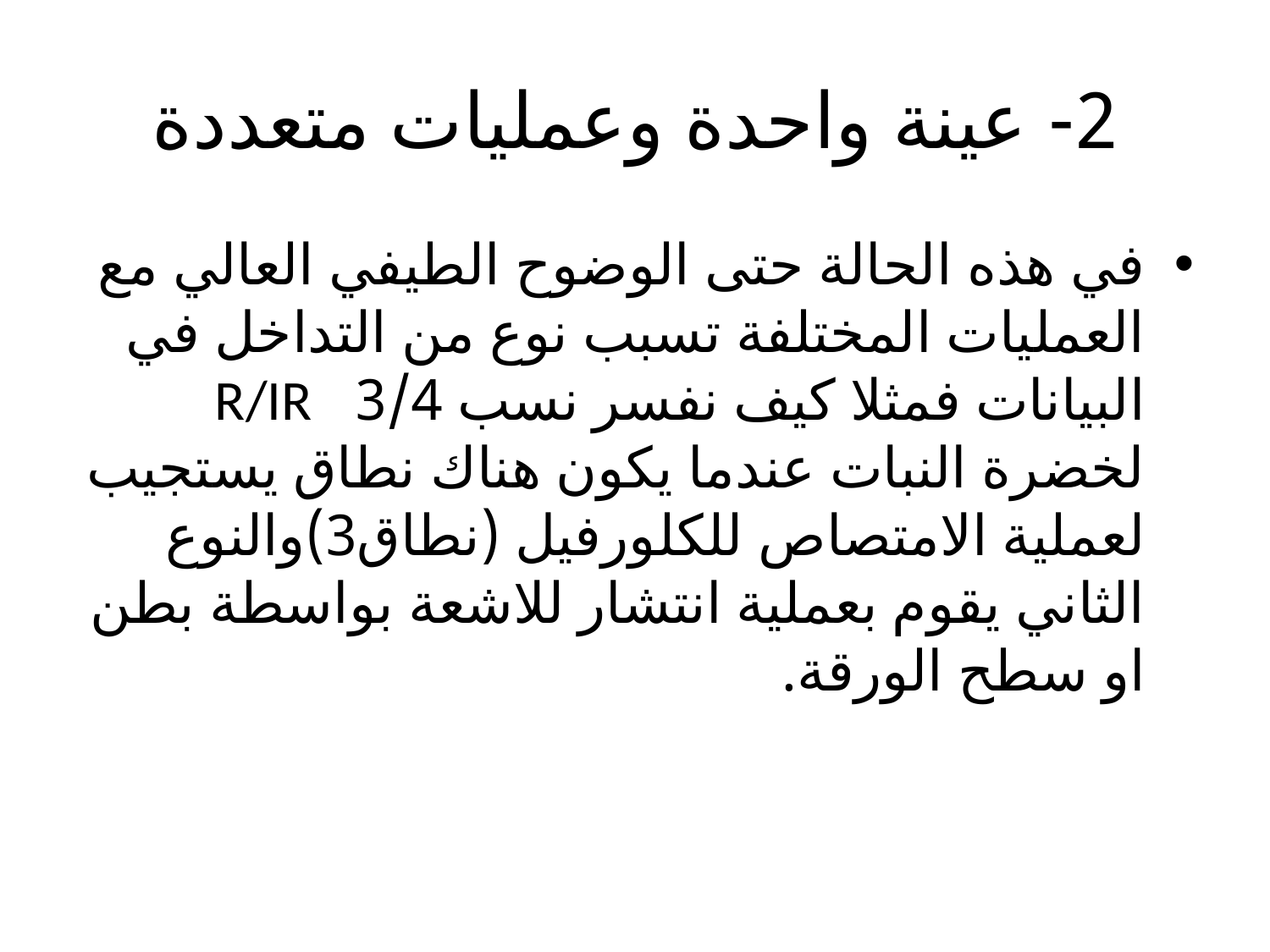

# 2- عينة واحدة وعمليات متعددة
في هذه الحالة حتى الوضوح الطيفي العالي مع العمليات المختلفة تسبب نوع من التداخل في البيانات فمثلا كيف نفسر نسب 3/4   R/IR لخضرة النبات عندما يكون هناك نطاق يستجيب لعملية الامتصاص للكلورفيل (نطاق3)والنوع الثاني يقوم بعملية انتشار للاشعة بواسطة بطن او سطح الورقة.